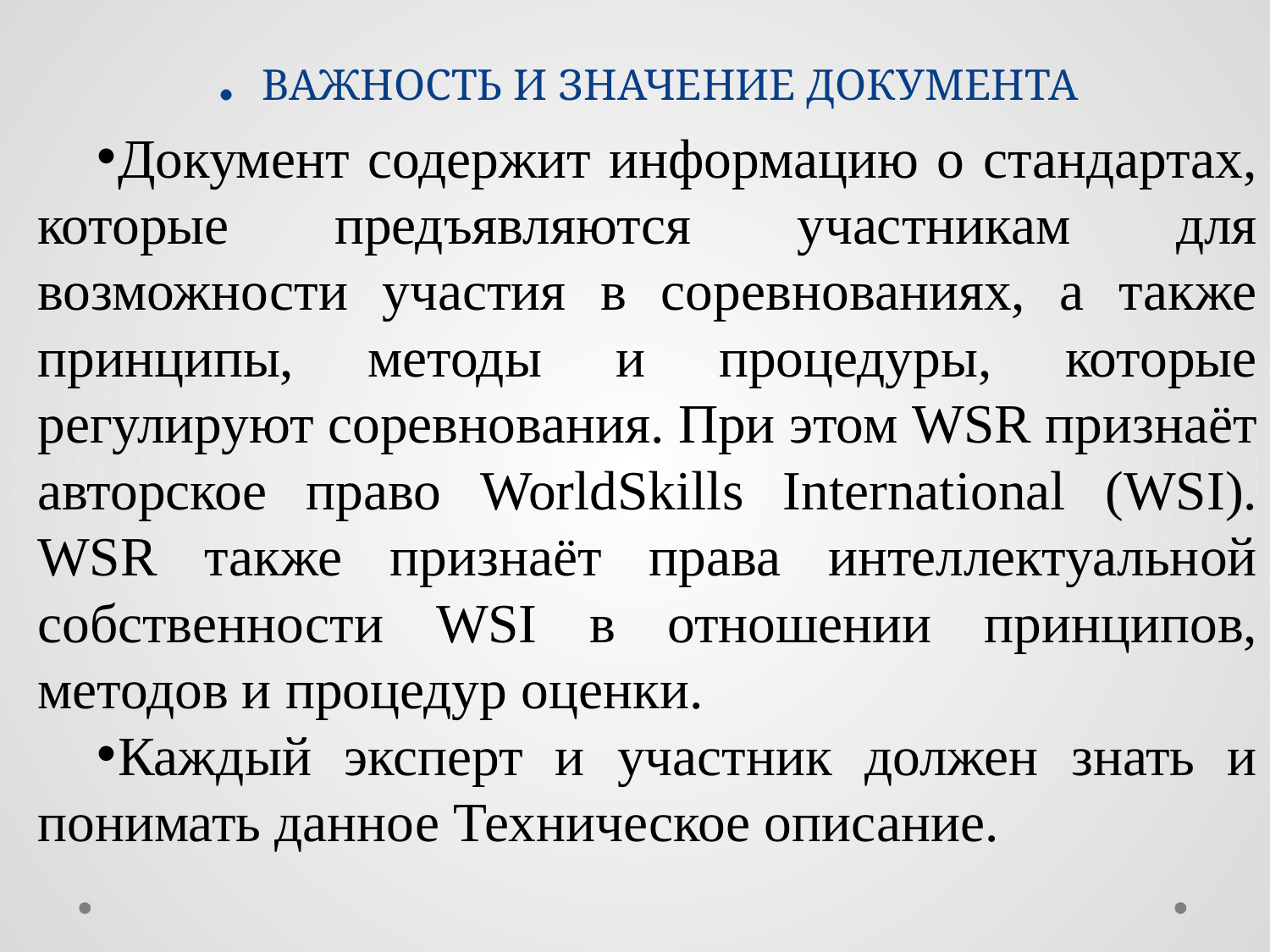

# . ВАЖНОСТЬ И ЗНАЧЕНИЕ ДОКУМЕНТА
Документ содержит информацию о стандартах, которые предъявляются участникам для возможности участия в соревнованиях, а также принципы, методы и процедуры, которые регулируют соревнования. При этом WSR признаёт авторское право WorldSkills International (WSI). WSR также признаёт права интеллектуальной собственности WSI в отношении принципов, методов и процедур оценки.
Каждый эксперт и участник должен знать и понимать данное Техническое описание.